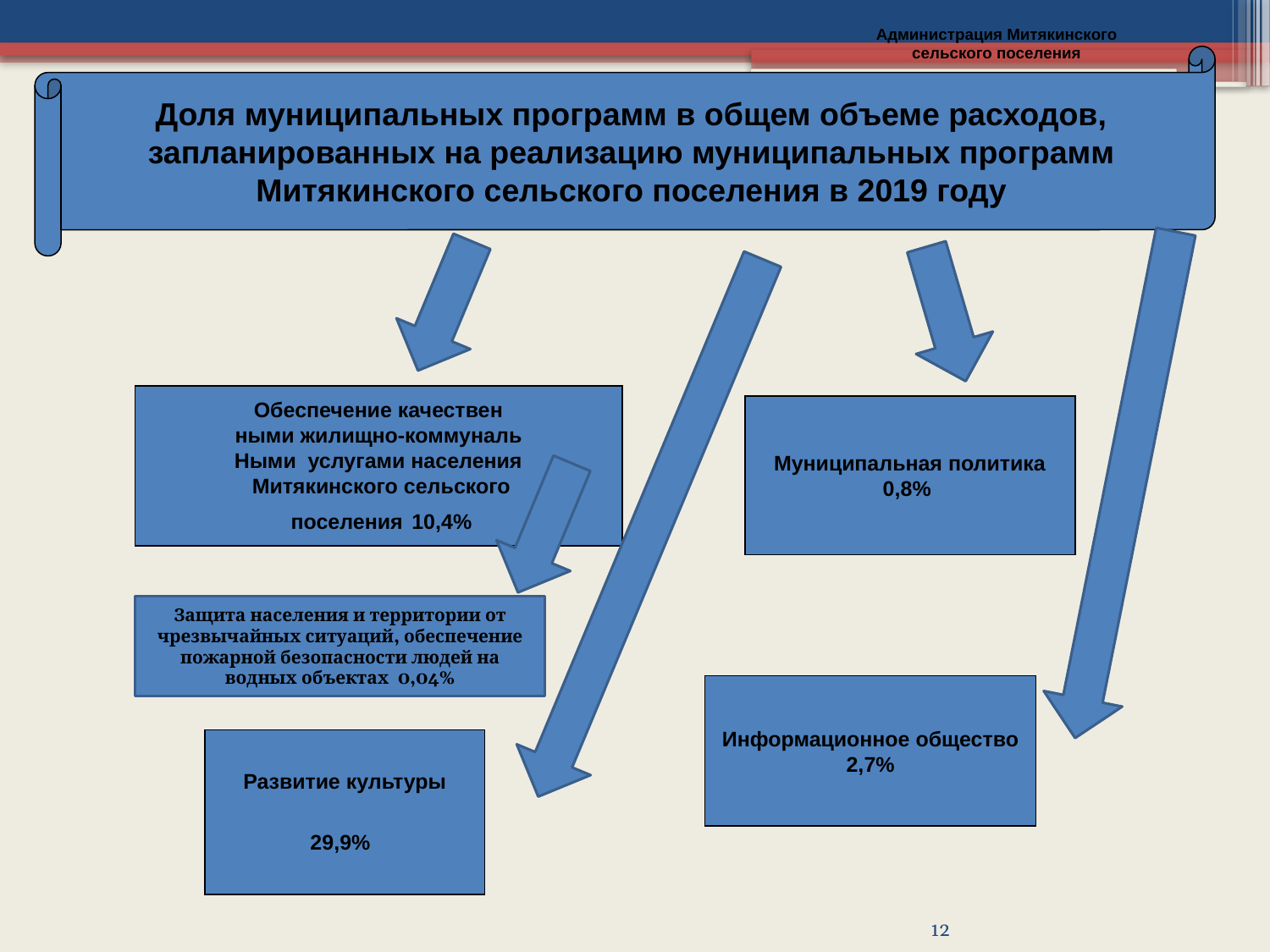

Администрация Митякинского
сельского поселения
Доля муниципальных программ в общем объеме расходов,
запланированных на реализацию муниципальных программ
Митякинского сельского поселения в 2019 году

Обеспечение качествен
ными жилищно-коммуналь
Ными  услугами населения
 Митякинского сельского
 поселения 10,4%
Муниципальная политика
0,8%

Защита населения и территории от чрезвычайных ситуаций, обеспечение пожарной безопасности людей на водных объектах  0,04%
Информационное общество
2,7%
Развитие культуры

29,9%
12